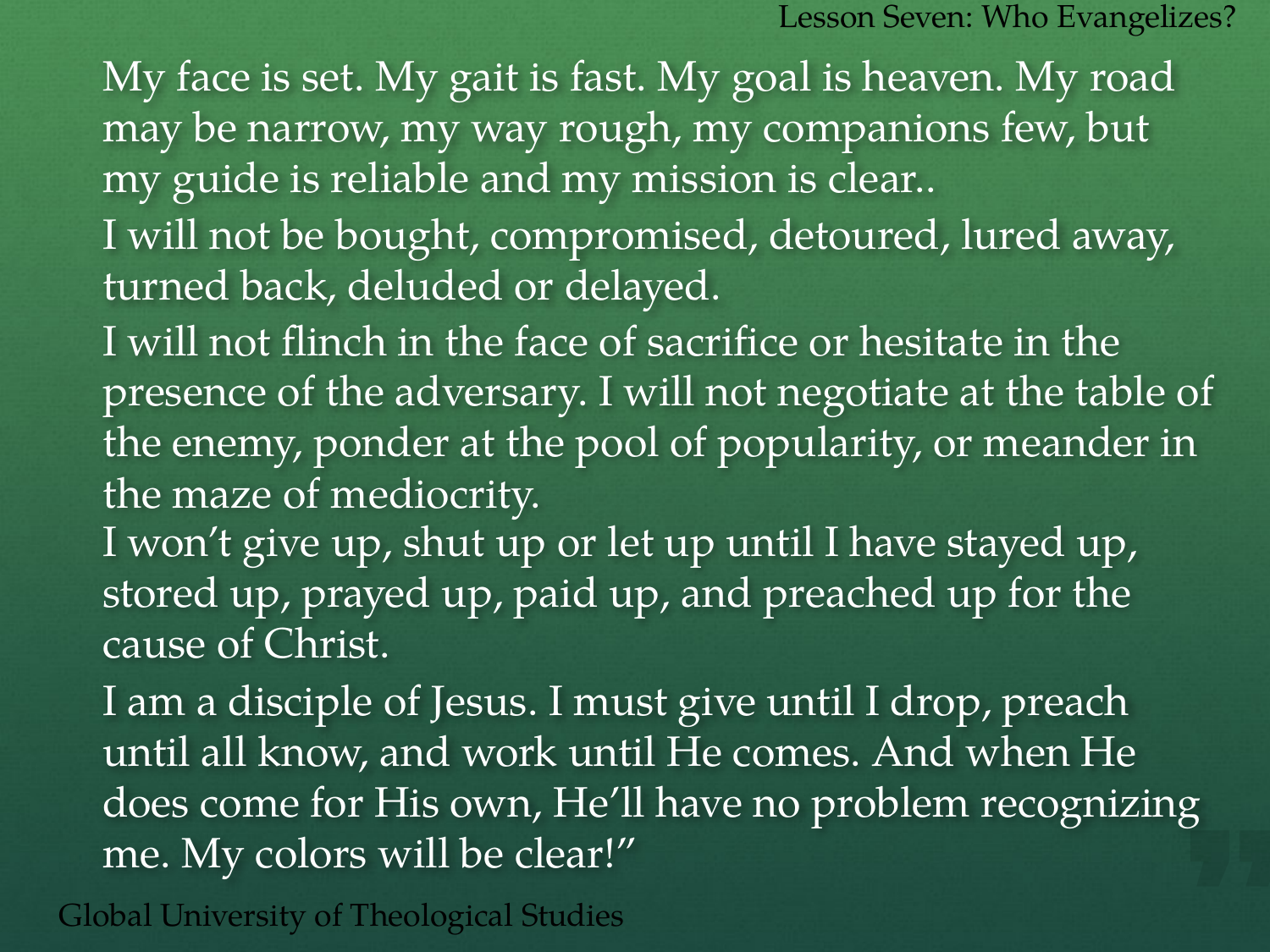

Lesson Seven: Who Evangelizes?

	My face is set. My gait is fast. My goal is heaven. My road may be narrow, my way rough, my companions few, but my guide is reliable and my mission is clear..
	I will not be bought, compromised, detoured, lured away, turned back, deluded or delayed.
	I will not flinch in the face of sacrifice or hesitate in the presence of the adversary. I will not negotiate at the table of the enemy, ponder at the pool of popularity, or meander in the maze of mediocrity.
	I won’t give up, shut up or let up until I have stayed up, stored up, prayed up, paid up, and preached up for the cause of Christ.
	I am a disciple of Jesus. I must give until I drop, preach until all know, and work until He comes. And when He does come for His own, He’ll have no problem recognizing me. My colors will be clear!”
“
Global University of Theological Studies